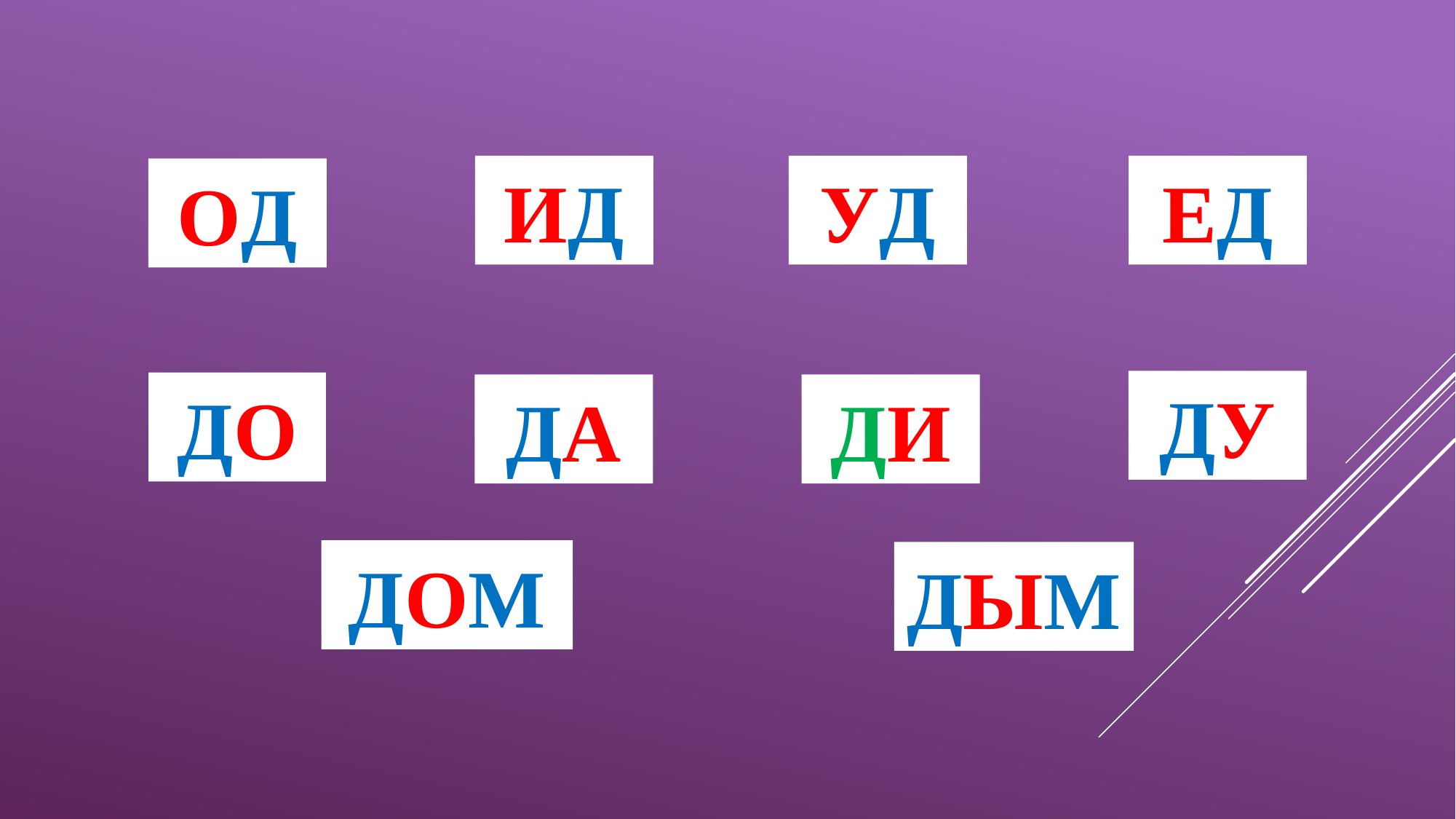

ИД
УД
ЕД
ОД
ДУ
ДО
ДА
ДИ
ДОМ
ДЫМ